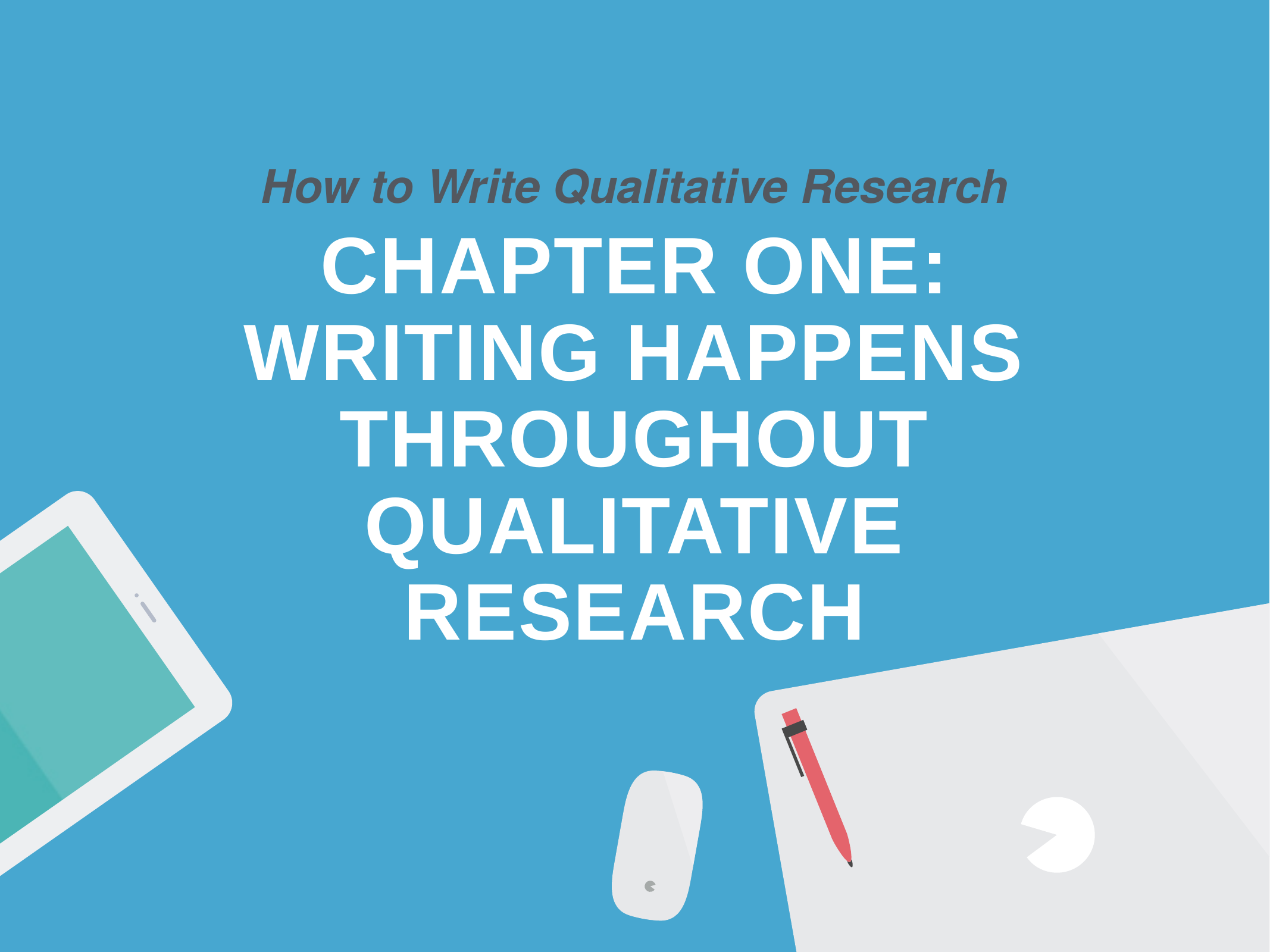

# Chapter ONe:
writing happens throughout qualitative research